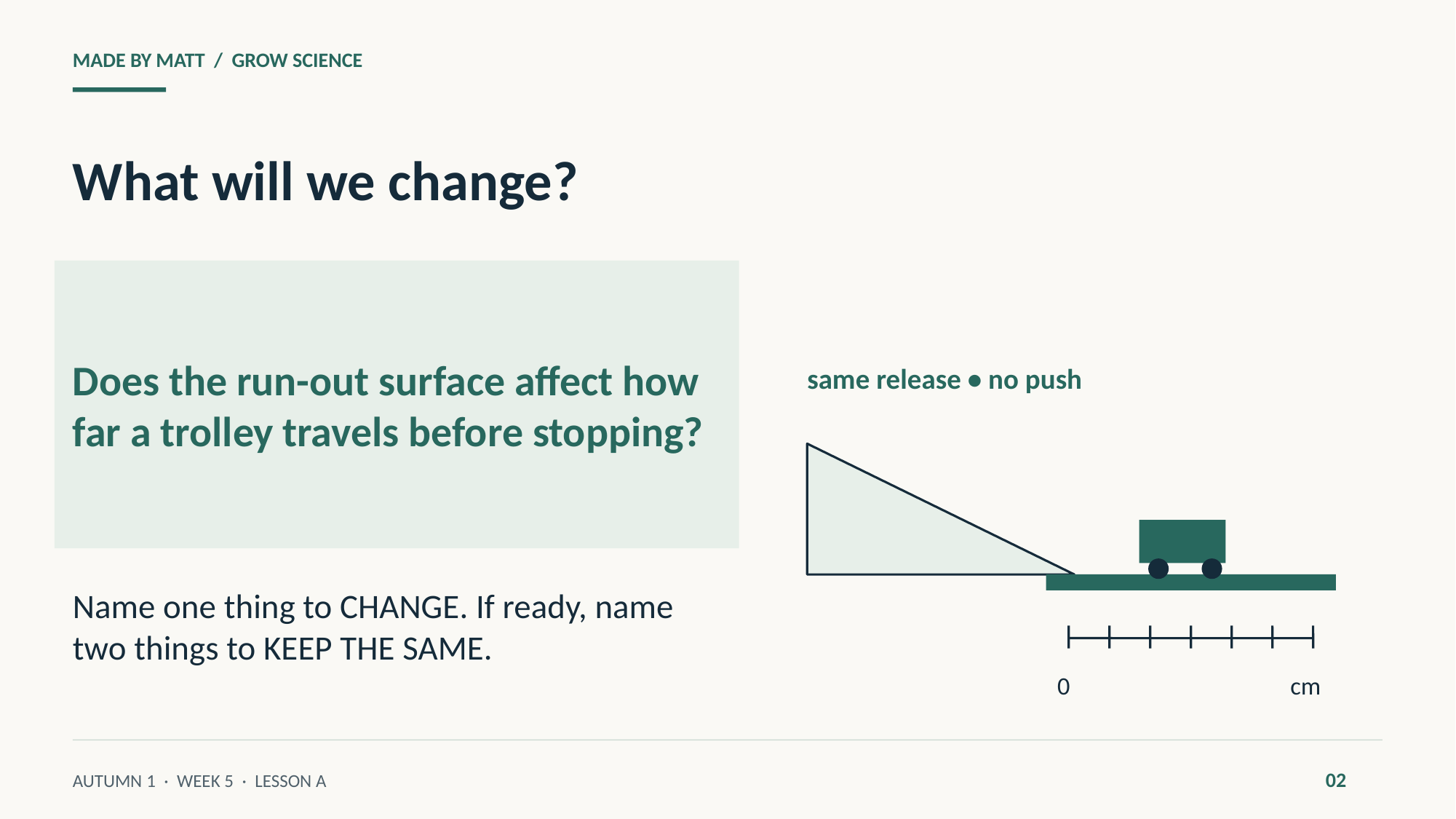

MADE BY MATT  /  GROW SCIENCE

What will we change?
Does the run-out surface affect how far a trolley travels before stopping?
same release • no push

Name one thing to CHANGE. If ready, name two things to KEEP THE SAME.

0
cm

02
AUTUMN 1  ·  WEEK 5  ·  LESSON A